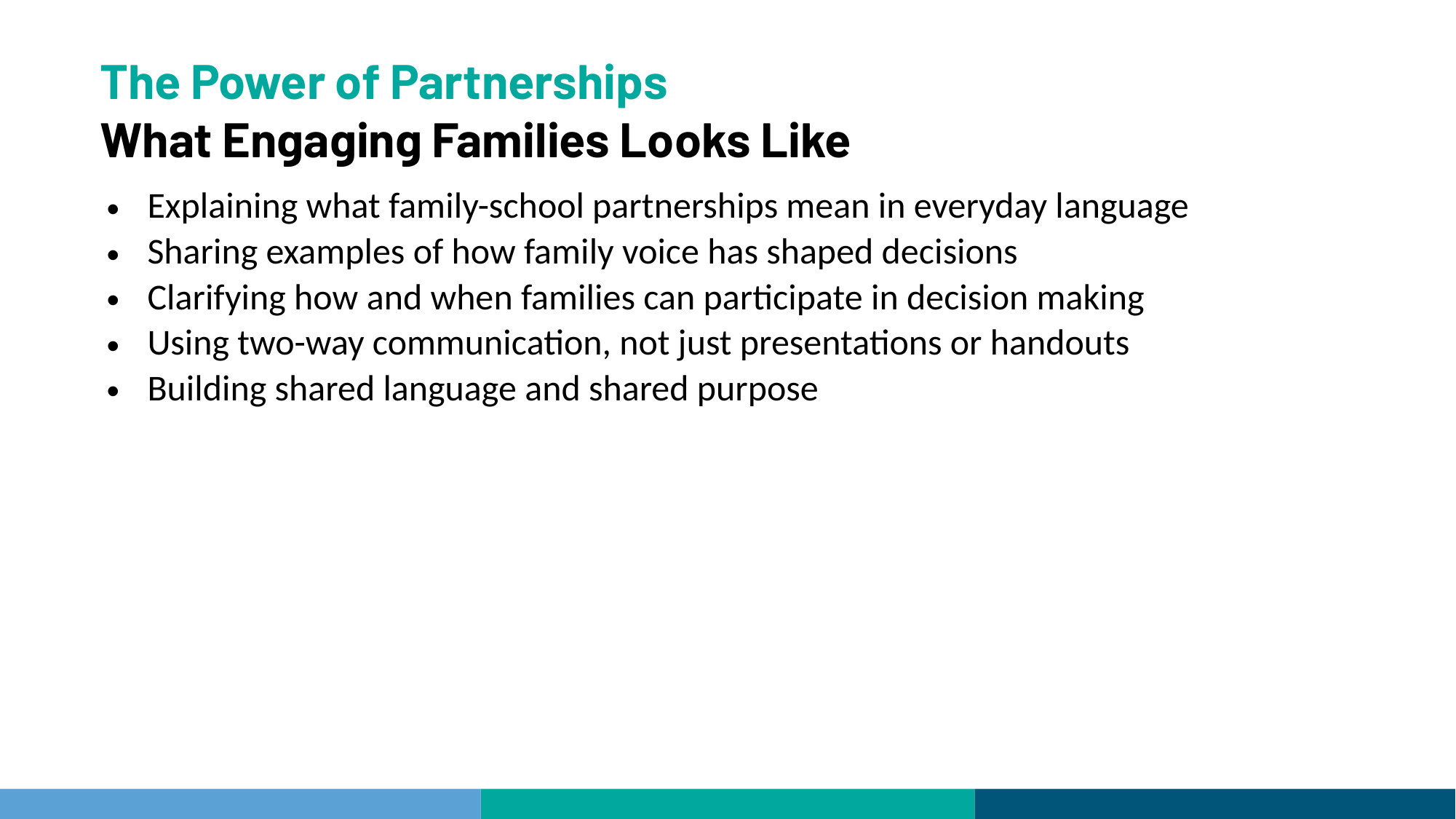

# The Power of Partnerships What Engaging Families Looks Like
Explaining what family-school partnerships mean in everyday language
Sharing examples of how family voice has shaped decisions
Clarifying how and when families can participate in decision making
Using two-way communication, not just presentations or handouts
Building shared language and shared purpose